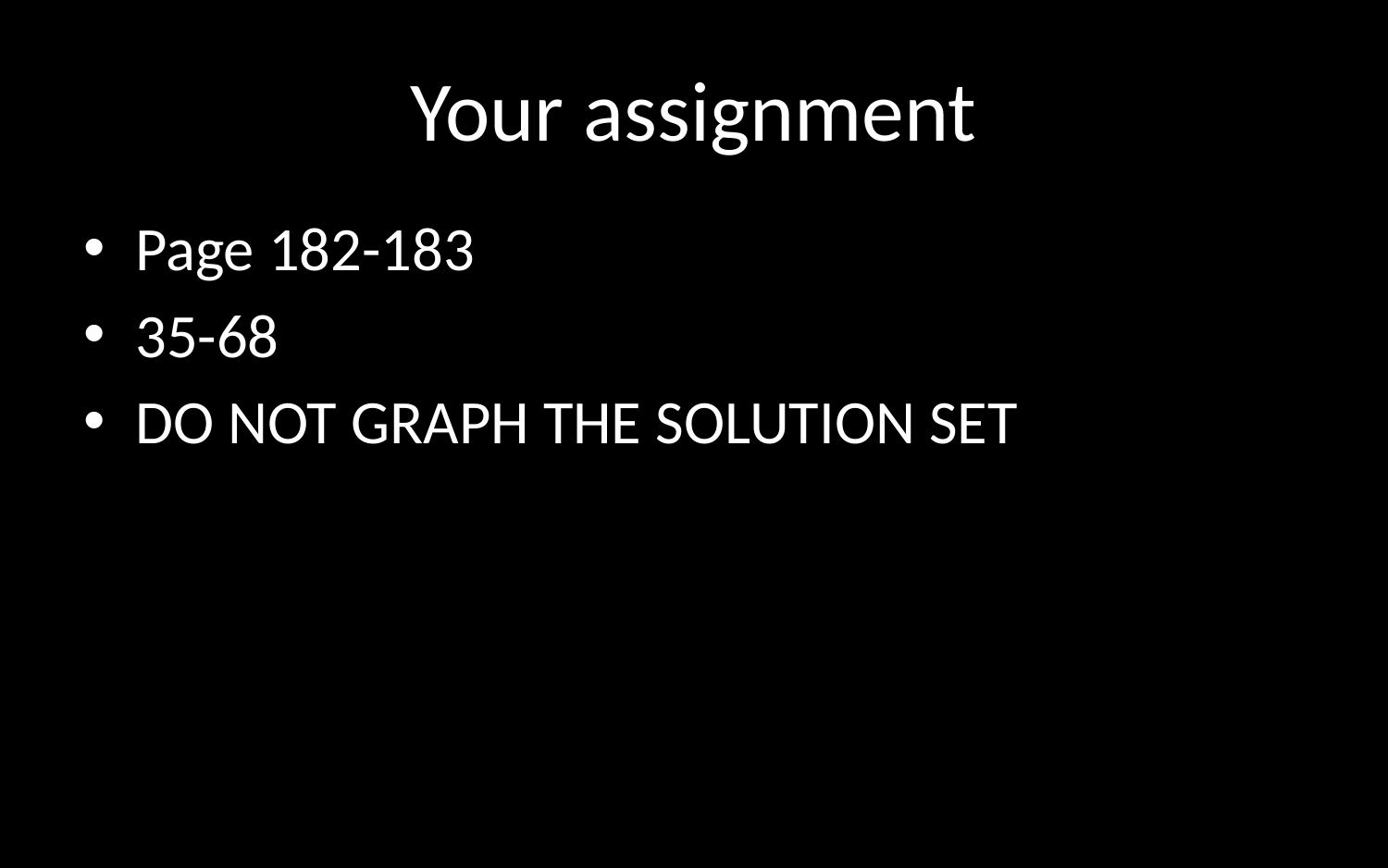

# Your assignment
Page 182-183
35-68
DO NOT GRAPH THE SOLUTION SET